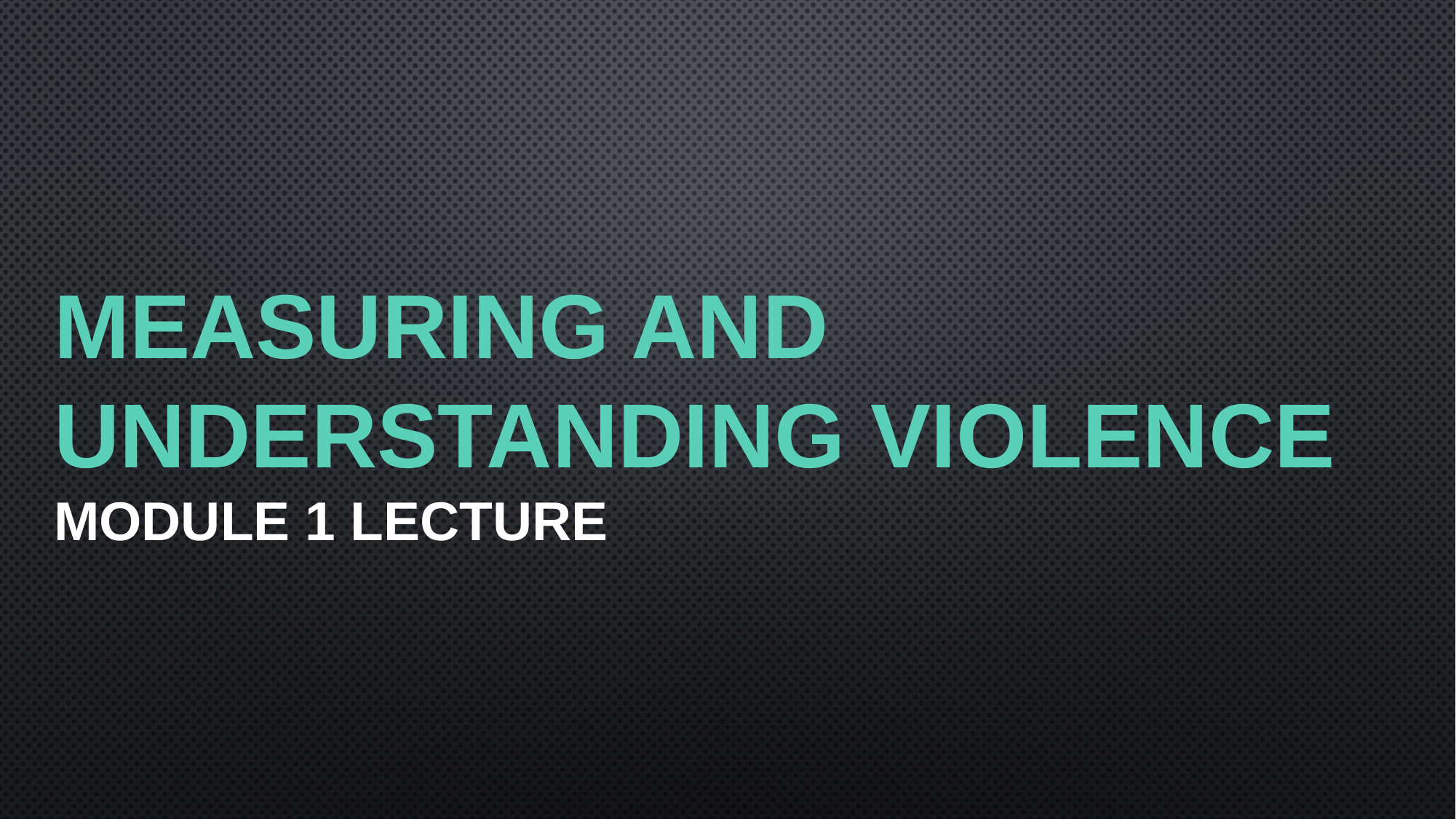

# Measuring and Understanding Violence Module 1 Lecture